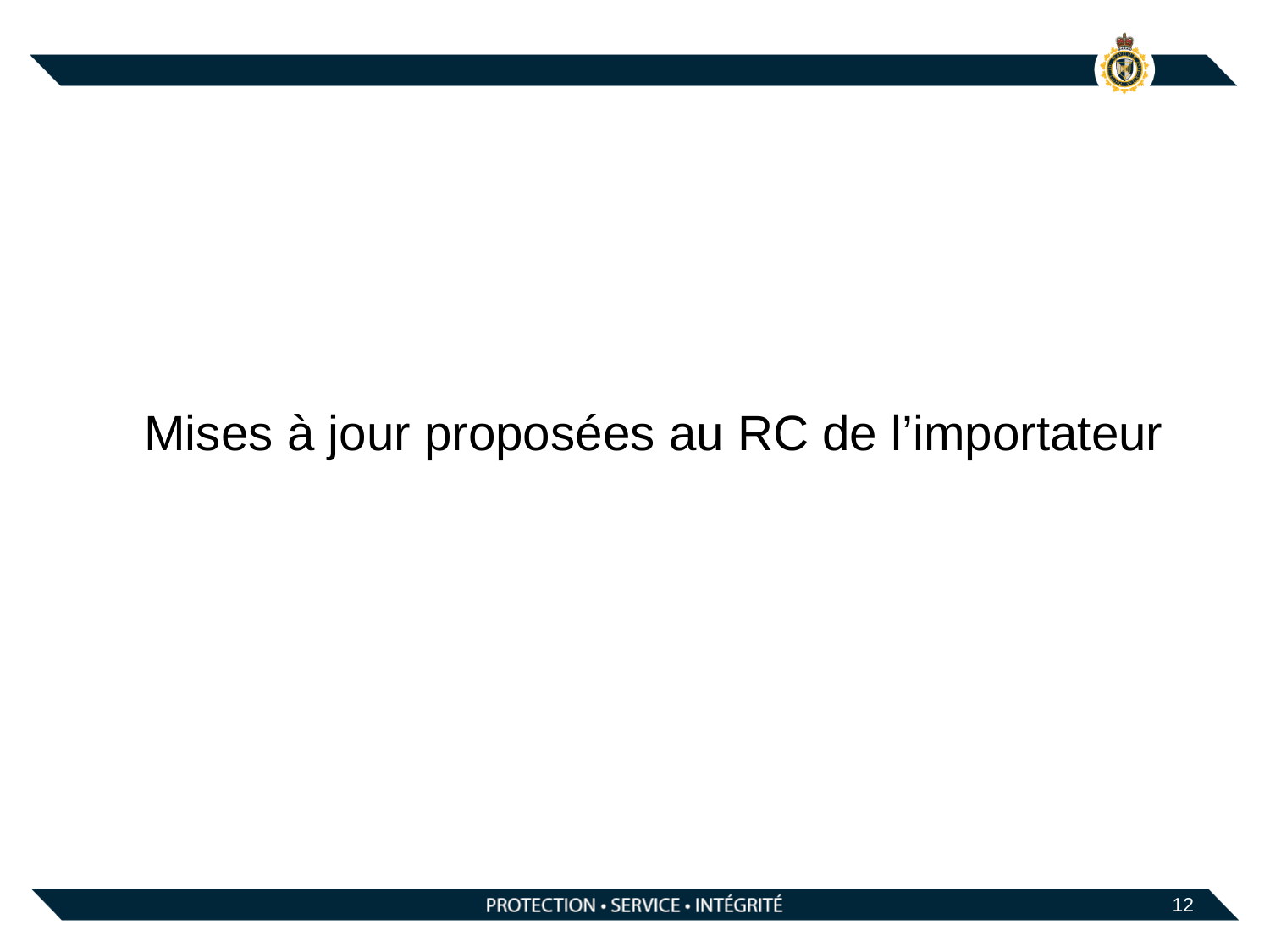

# Mises à jour proposées au RC de l’importateur